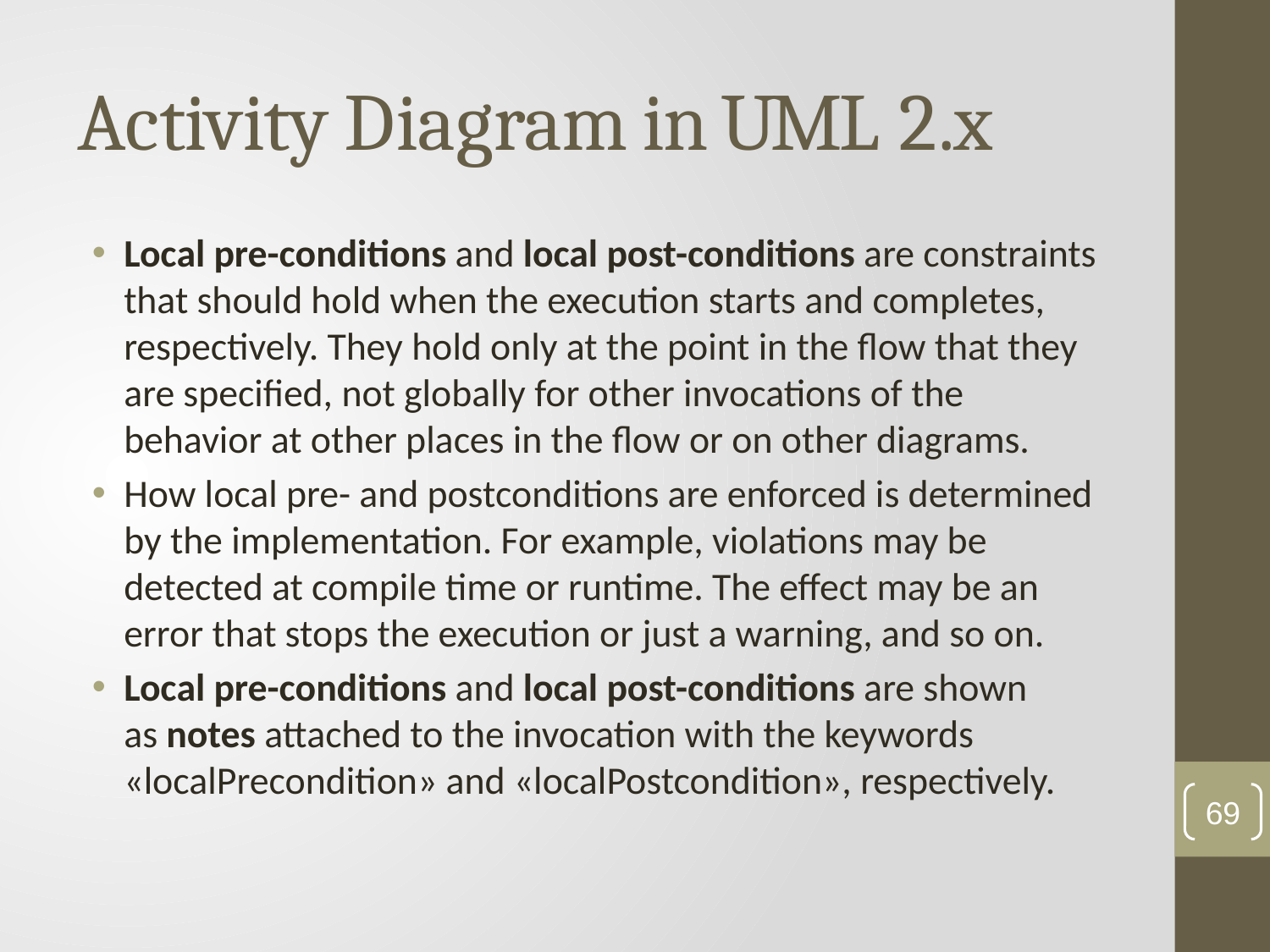

# Activity Diagram in UML 2.x
Local pre-conditions and local post-conditions are constraints that should hold when the execution starts and completes, respectively. They hold only at the point in the flow that they are specified, not globally for other invocations of the behavior at other places in the flow or on other diagrams.
How local pre- and postconditions are enforced is determined by the implementation. For example, violations may be detected at compile time or runtime. The effect may be an error that stops the execution or just a warning, and so on.
Local pre-conditions and local post-conditions are shown as notes attached to the invocation with the keywords «localPrecondition» and «localPostcondition», respectively.

69